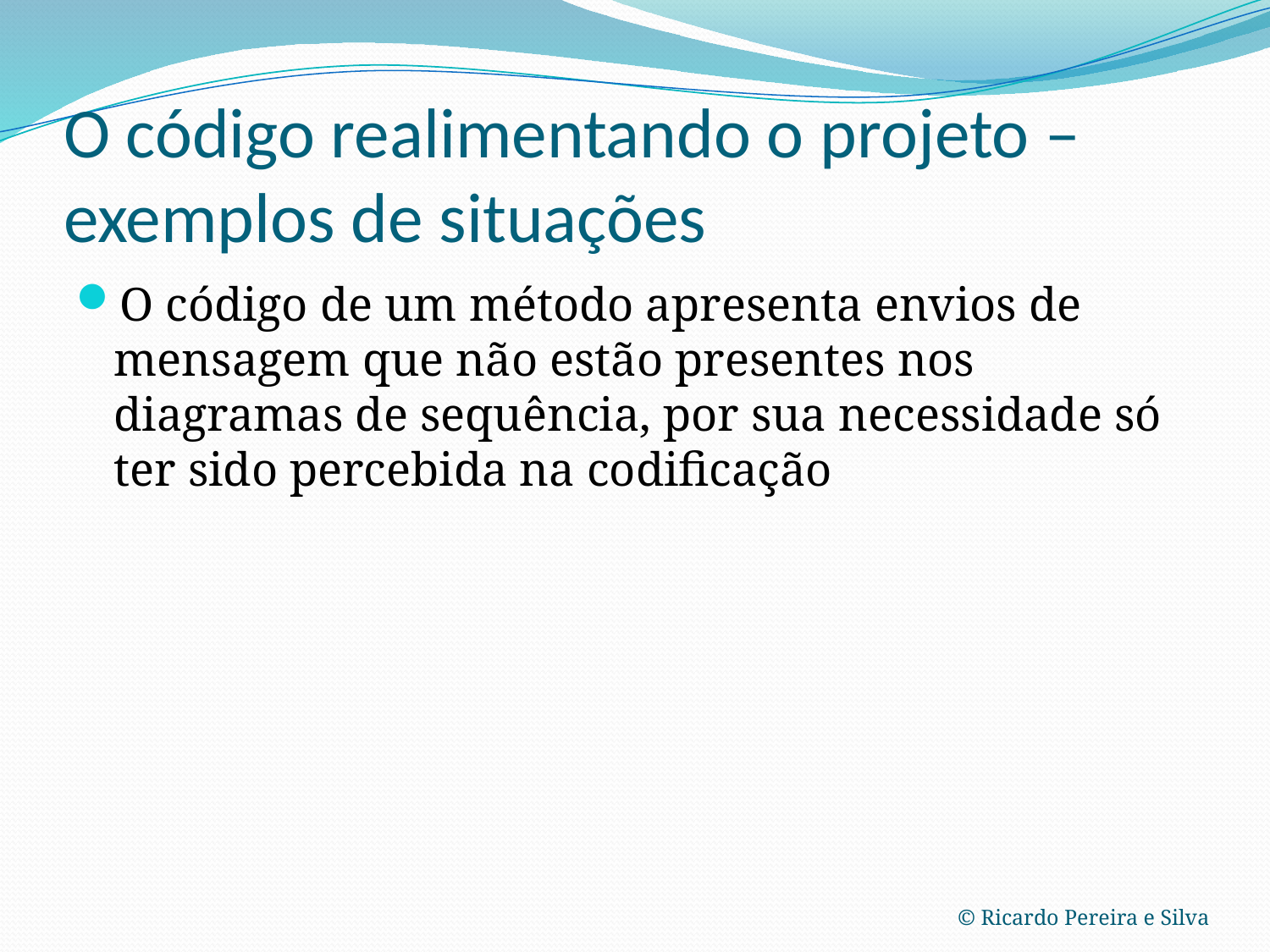

# O código realimentando o projeto – exemplos de situações
O código de um método apresenta envios de mensagem que não estão presentes nos diagramas de sequência, por sua necessidade só ter sido percebida na codificação
© Ricardo Pereira e Silva